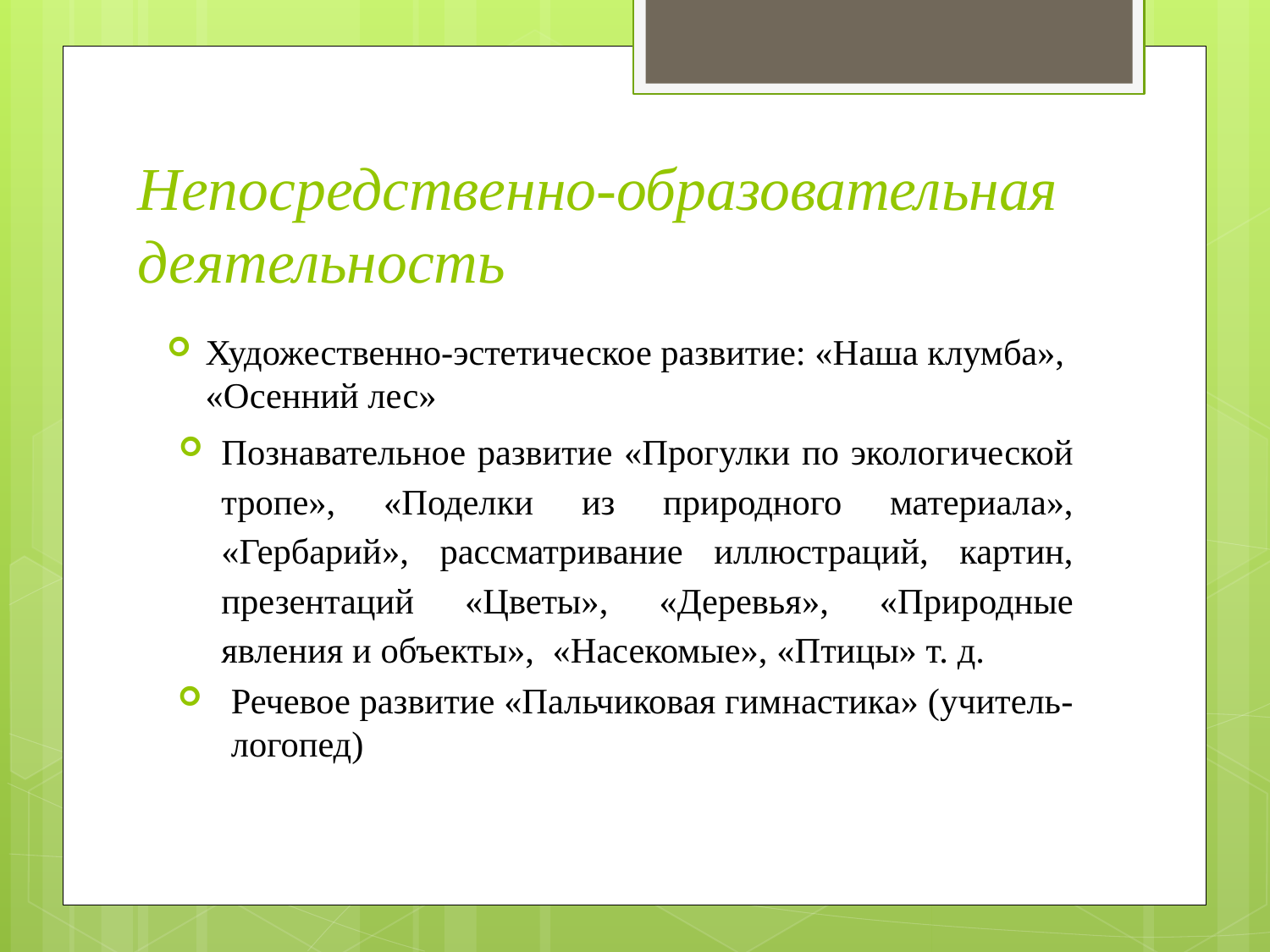

# Непосредственно-образовательная деятельность
Художественно-эстетическое развитие: «Наша клумба», «Осенний лес»
Познавательное развитие «Прогулки по экологической тропе», «Поделки из природного материала», «Гербарий», рассматривание иллюстраций, картин, презентаций «Цветы», «Деревья», «Природные явления и объекты»,  «Насекомые», «Птицы» т. д.
Речевое развитие «Пальчиковая гимнастика» (учитель-логопед)